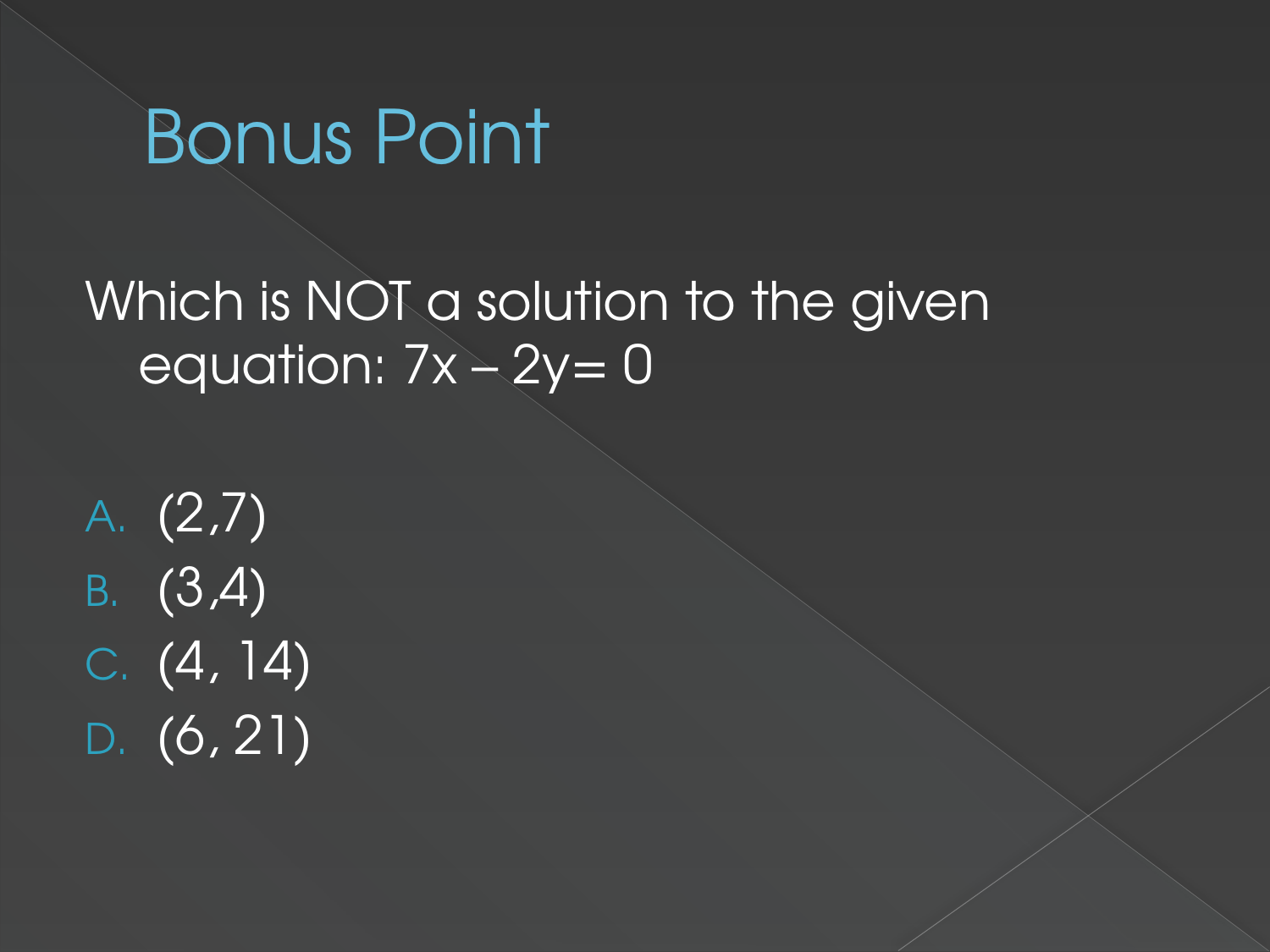

# Bonus Point
Which is NOT a solution to the given equation: 7x – 2y= 0

(2,7)
(3,4)
(4, 14)
(6, 21)